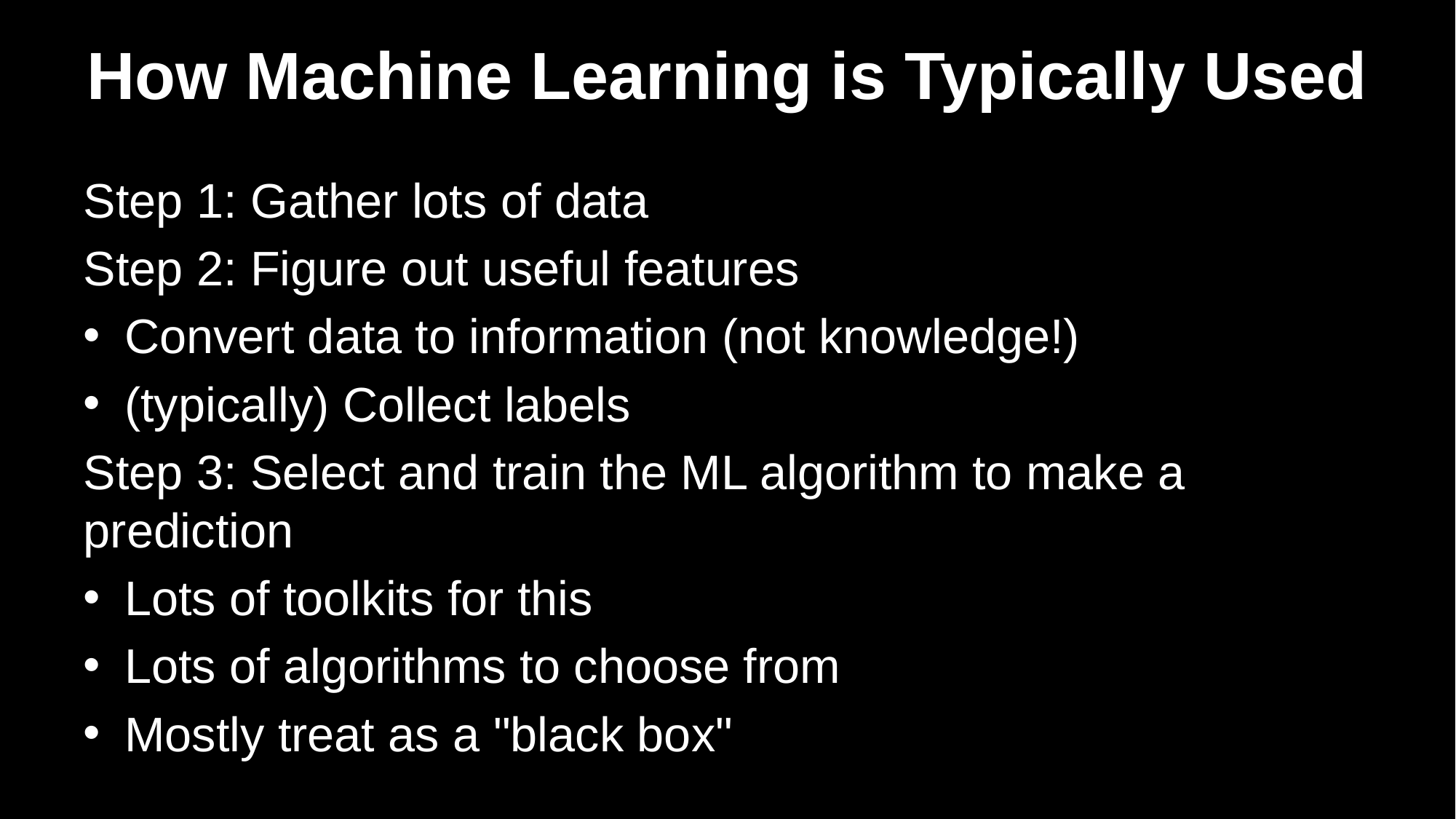

# How Machine Learning is Typically Used
Step 1: Gather lots of data
Step 2: Figure out useful features
Convert data to information (not knowledge!)
(typically) Collect labels
Step 3: Select and train the ML algorithm to make a prediction
Lots of toolkits for this
Lots of algorithms to choose from
Mostly treat as a "black box"